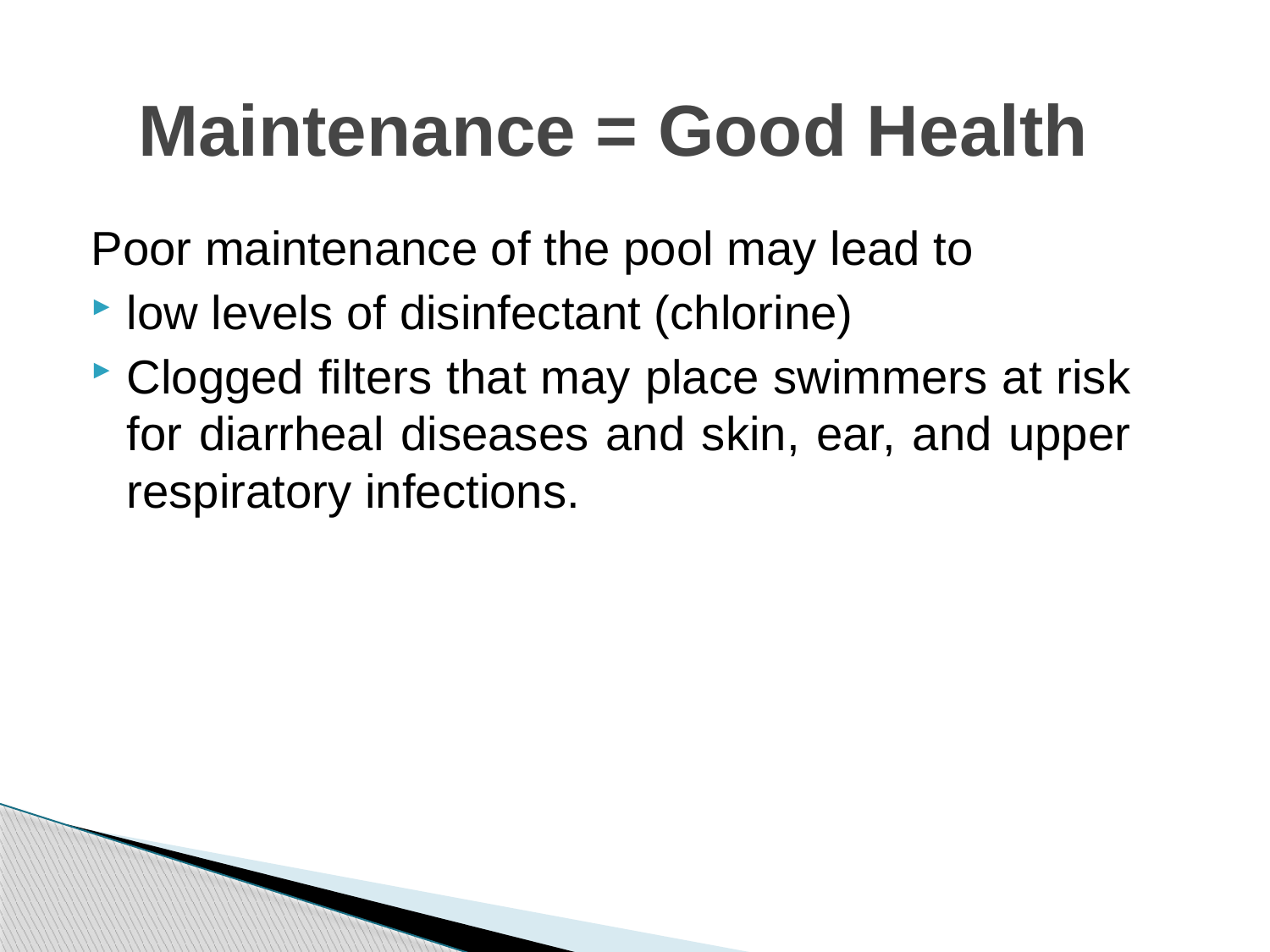

# Maintenance = Good Health
Poor maintenance of the pool may lead to
low levels of disinfectant (chlorine)
Clogged filters that may place swimmers at risk for diarrheal diseases and skin, ear, and upper respiratory infections.